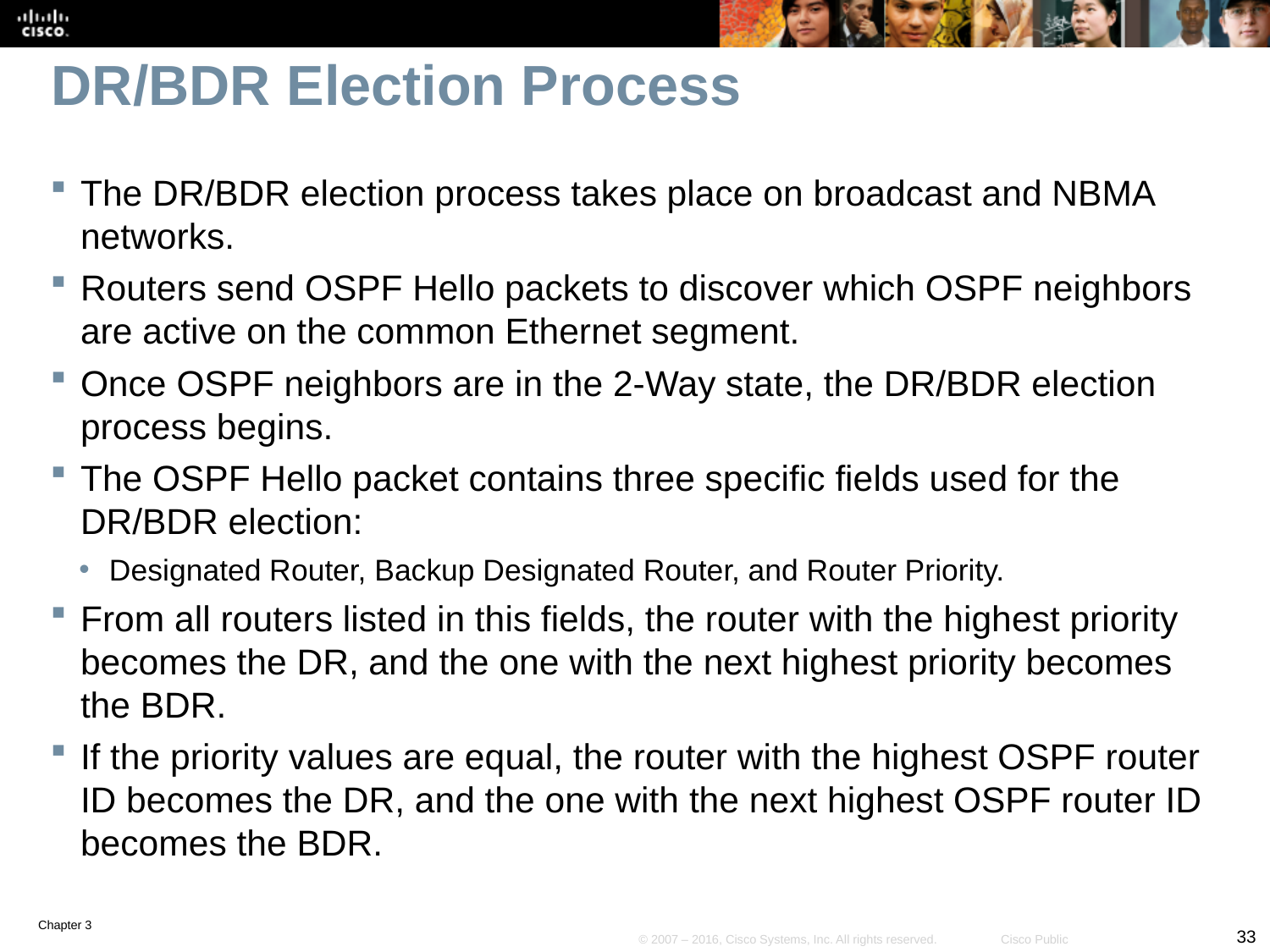

# DR/BDR Election Process
The DR/BDR election process takes place on broadcast and NBMA networks.
Routers send OSPF Hello packets to discover which OSPF neighbors are active on the common Ethernet segment.
Once OSPF neighbors are in the 2-Way state, the DR/BDR election process begins.
The OSPF Hello packet contains three specific fields used for the DR/BDR election:
Designated Router, Backup Designated Router, and Router Priority.
From all routers listed in this fields, the router with the highest priority becomes the DR, and the one with the next highest priority becomes the BDR.
If the priority values are equal, the router with the highest OSPF router ID becomes the DR, and the one with the next highest OSPF router ID becomes the BDR.